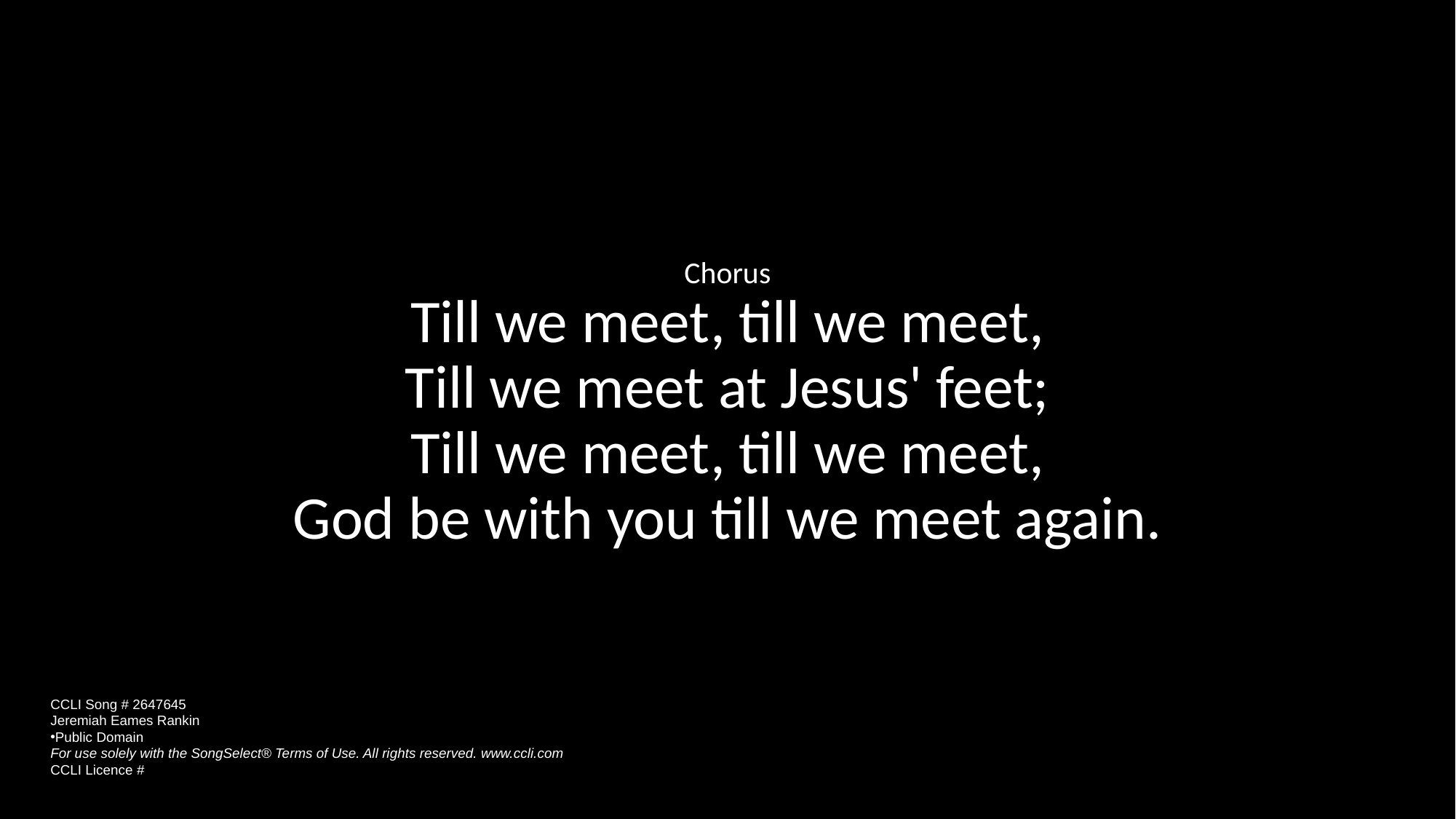

Chorus
Till we meet, till we meet,
Till we meet at Jesus' feet;
Till we meet, till we meet,
God be with you till we meet again.
CCLI Song # 2647645
Jeremiah Eames Rankin
Public Domain
For use solely with the SongSelect® Terms of Use. All rights reserved. www.ccli.com
CCLI Licence #